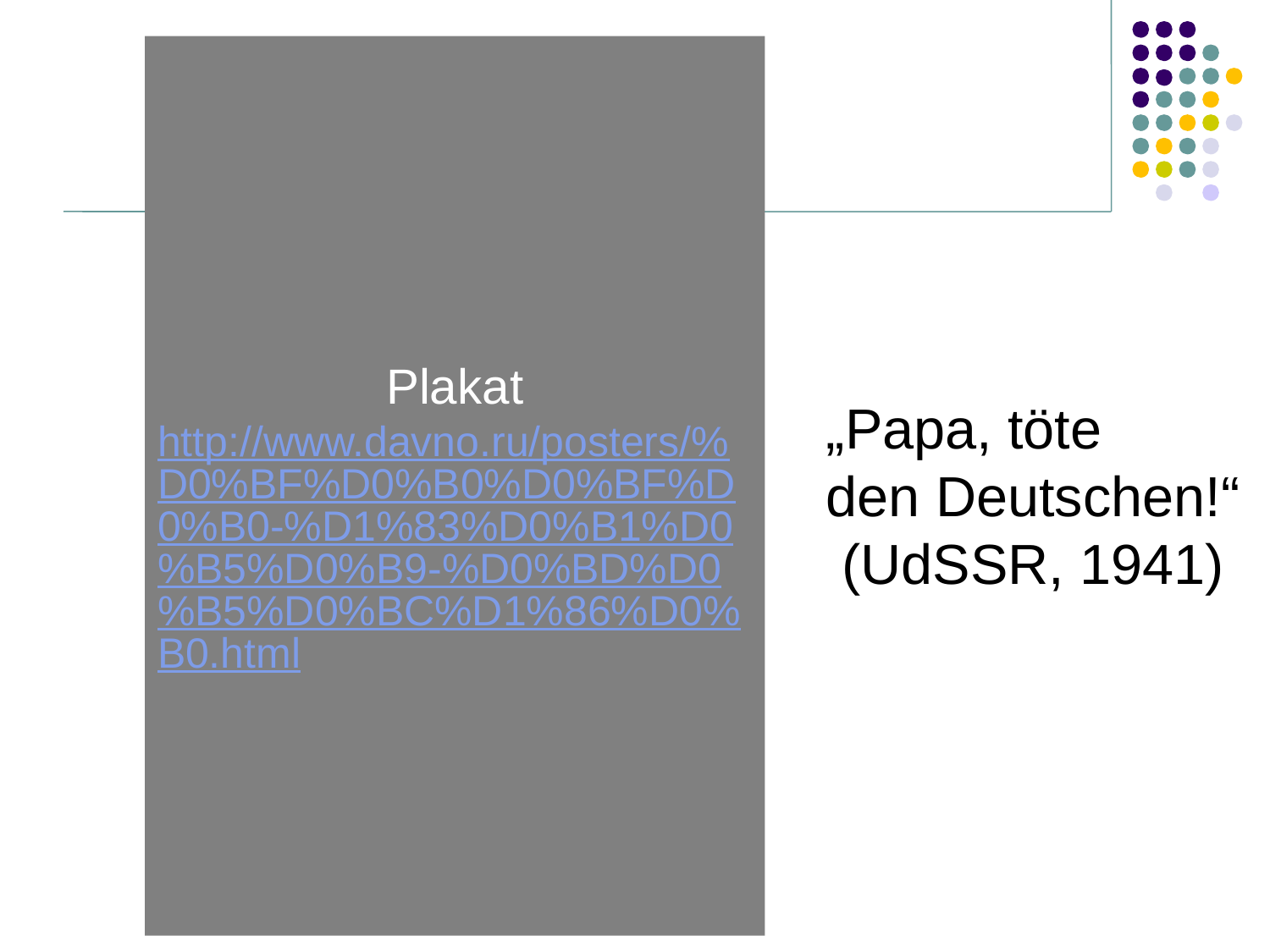

#
Plakat
http://www.davno.ru/posters/%D0%BF%D0%B0%D0%BF%D0%B0-%D1%83%D0%B1%D0%B5%D0%B9-%D0%BD%D0%B5%D0%BC%D1%86%D0%B0.html

„Papa, töte
den Deutschen!“
 (UdSSR, 1941)